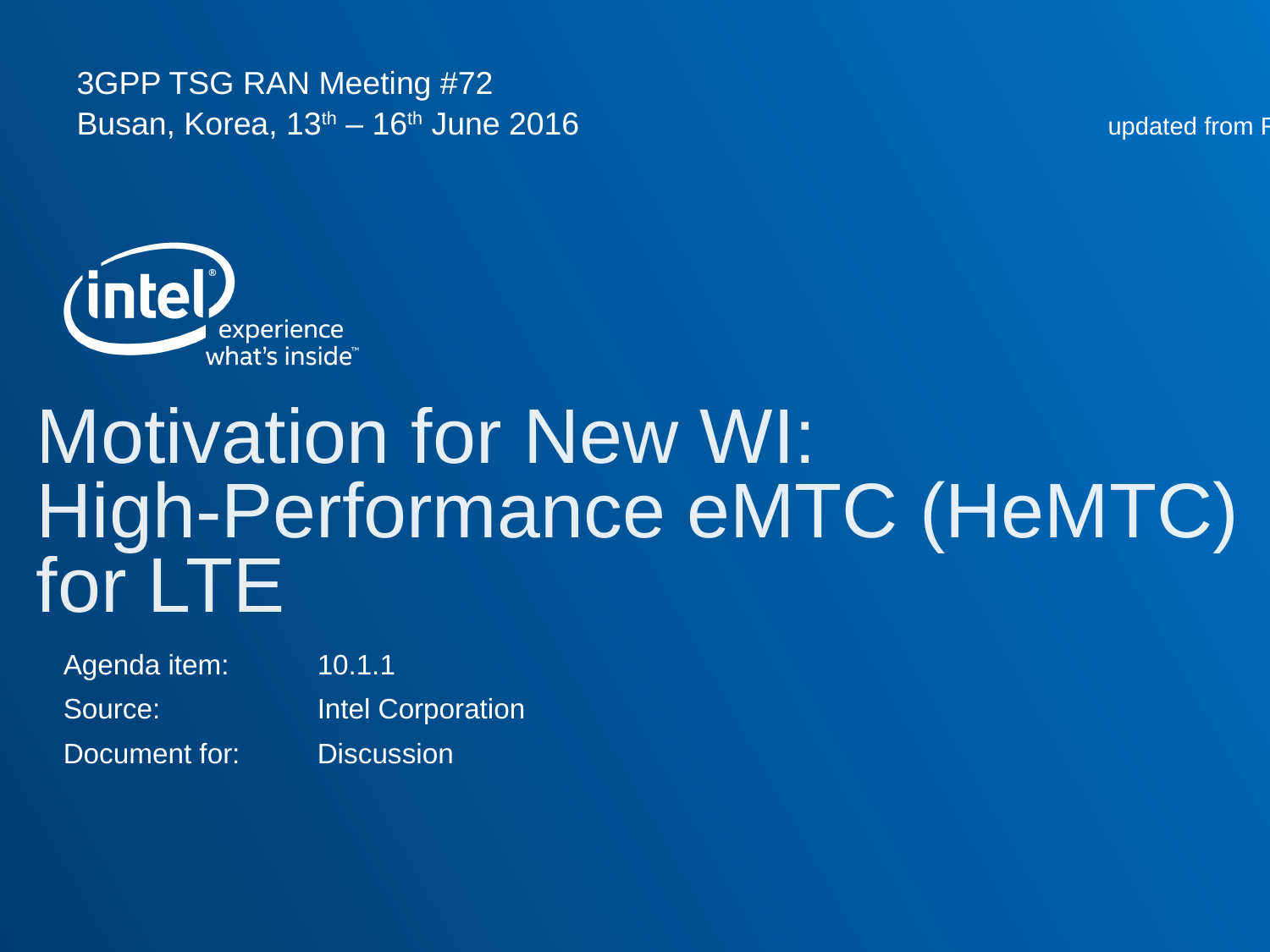

3GPP TSG RAN Meeting #72								RP-160952
Busan, Korea, 13th – 16th June 2016 			                updated from RP-160531
# Motivation for New WI: High-Performance eMTC (HeMTC) for LTE
Agenda item:	10.1.1
Source:		Intel Corporation
Document for:	Discussion